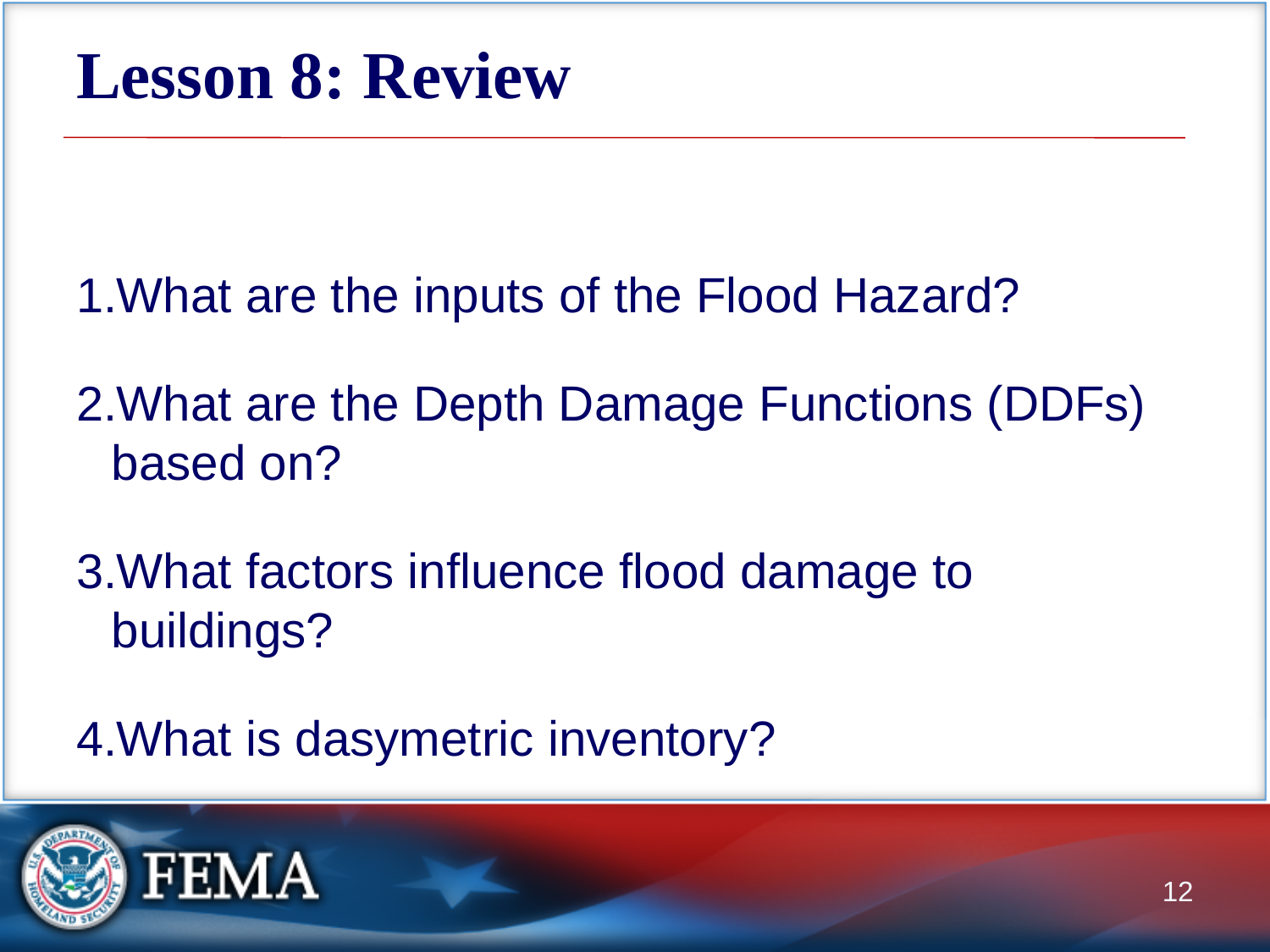

# Lesson 8: Review

What are the inputs of the Flood Hazard?
What are the Depth Damage Functions (DDFs) based on?
What factors influence flood damage to buildings?
What is dasymetric inventory?
12